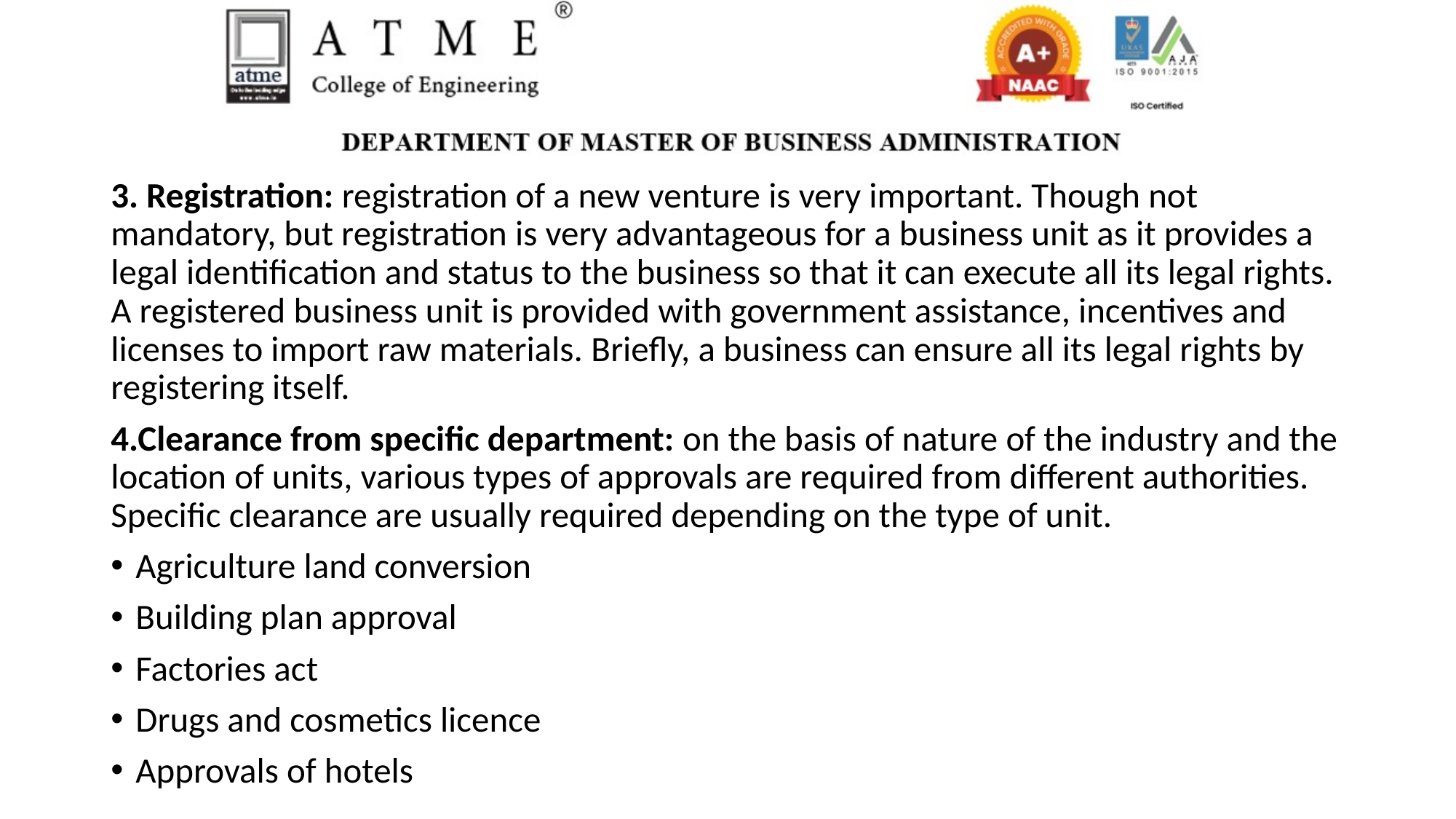

3. Registration: registration of a new venture is very important. Though not mandatory, but registration is very advantageous for a business unit as it provides a legal identification and status to the business so that it can execute all its legal rights. A registered business unit is provided with government assistance, incentives and licenses to import raw materials. Briefly, a business can ensure all its legal rights by registering itself.
4.Clearance from specific department: on the basis of nature of the industry and the location of units, various types of approvals are required from different authorities. Specific clearance are usually required depending on the type of unit.
Agriculture land conversion
Building plan approval
Factories act
Drugs and cosmetics licence
Approvals of hotels